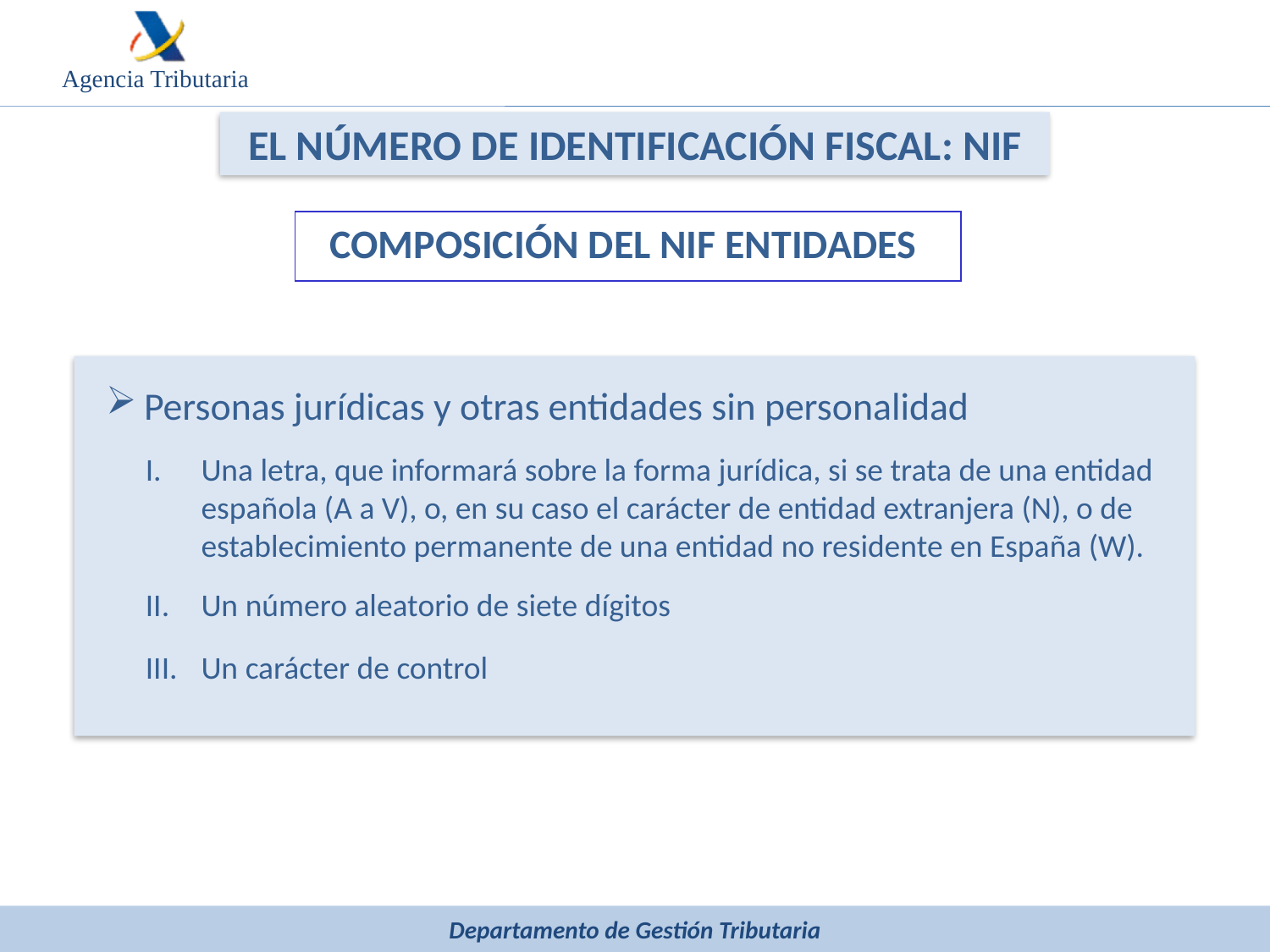

EL NÚMERO DE IDENTIFICACIÓN FISCAL: NIF

COMPOSICIÓN DEL NIF ENTIDADES

Personas jurídicas y otras entidades sin personalidad
Una letra, que informará sobre la forma jurídica, si se trata de una entidad española (A a V), o, en su caso el carácter de entidad extranjera (N), o de establecimiento permanente de una entidad no residente en España (W).
Un número aleatorio de siete dígitos
Un carácter de control